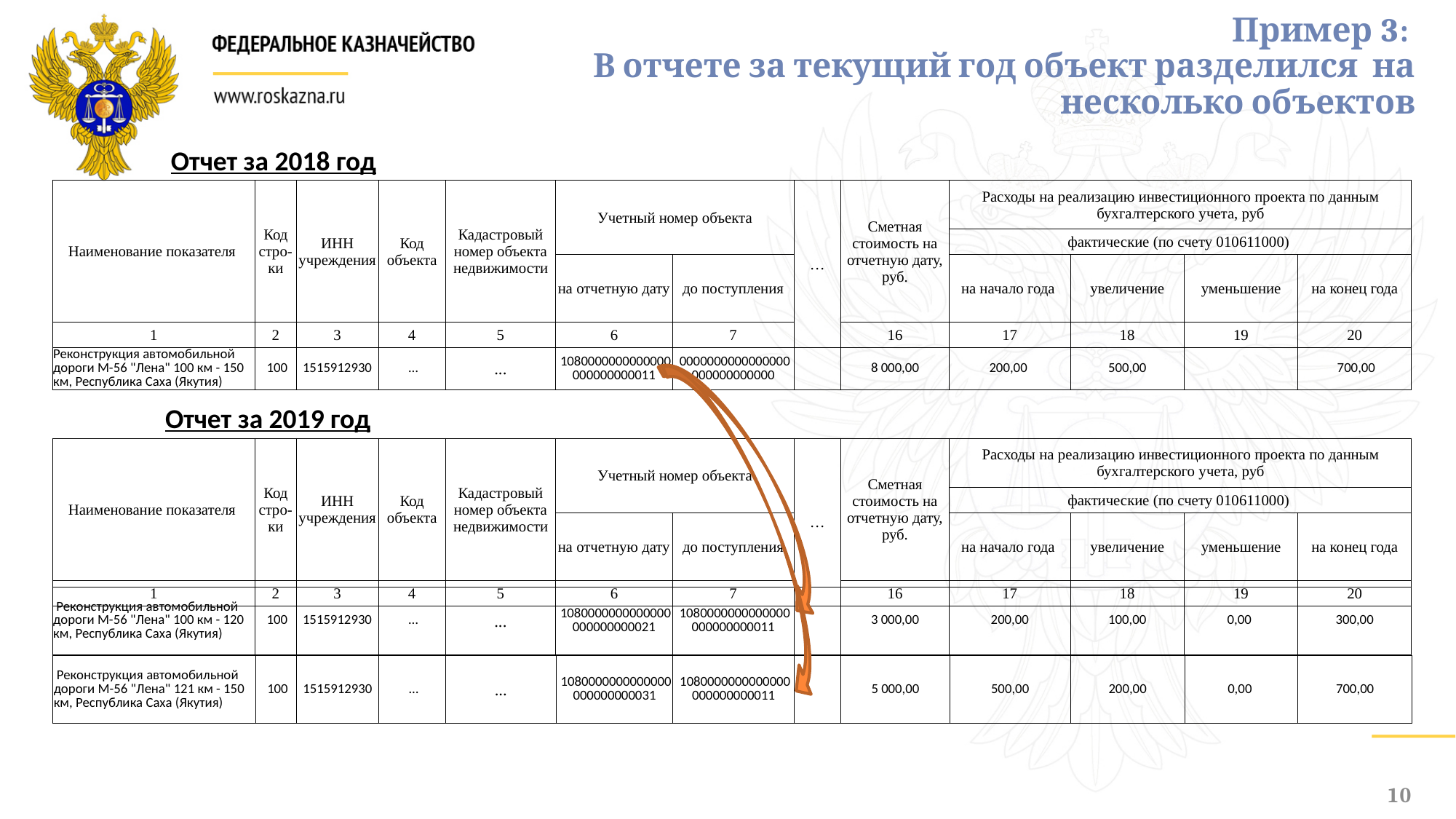

Пример 3:
В отчете за текущий год объект разделился  на несколько объектов
Отчет за 2018 год
| Наименование показателя | Код стро- ки | ИНН учреждения | Код объекта | Кадастровый номер объекта недвижимости | Учетный номер объекта |  | … | Сметная стоимость на отчетную дату, руб. | Расходы на реализацию инвестиционного проекта по данным бухгалтерского учета, руб |  |  |  |
| --- | --- | --- | --- | --- | --- | --- | --- | --- | --- | --- | --- | --- |
|  |  |  |  |  |  |  |  |  | фактические (по счету 010611000) |  |  |  |
|  |  |  |  |  | на отчетную дату | до поступления |  |  | на начало года | увеличение | уменьшение | на конец года |
| 1 | 2 | 3 | 4 | 5 | 6 | 7 |  | 16 | 17 | 18 | 19 | 20 |
| Реконструкция автомобильной дороги М-56 "Лена" 100 км - 150 км, Республика Саха (Якутия) | 100 | 1515912930 | … | ... | 1080000000000000000000000011 | 0000000000000000000000000000 |  | 8 000,00 | 200,00 | 500,00 |  | 700,00 |

Отчет за 2019 год
| Наименование показателя | Код стро- ки | ИНН учреждения | Код объекта | Кадастровый номер объекта недвижимости | Учетный номер объекта |  | … | Сметная стоимость на отчетную дату, руб. | Расходы на реализацию инвестиционного проекта по данным бухгалтерского учета, руб |  |  |  |
| --- | --- | --- | --- | --- | --- | --- | --- | --- | --- | --- | --- | --- |
|  |  |  |  |  |  |  |  |  | фактические (по счету 010611000) |  |  |  |
|  |  |  |  |  | на отчетную дату | до поступления |  |  | на начало года | увеличение | уменьшение | на конец года |
| 1 | 2 | 3 | 4 | 5 | 6 | 7 |  | 16 | 17 | 18 | 19 | 20 |
| Реконструкция автомобильной дороги М-56 "Лена" 100 км - 120 км, Республика Саха (Якутия) | 100 | 1515912930 | … | ... | 1080000000000000000000000021 | 1080000000000000000000000011 |  | 3 000,00 | 200,00 | 100,00 | 0,00 | 300,00 |
| --- | --- | --- | --- | --- | --- | --- | --- | --- | --- | --- | --- | --- |
| Реконструкция автомобильной дороги М-56 "Лена" 121 км - 150 км, Республика Саха (Якутия) | 100 | 1515912930 | … | ... | 1080000000000000000000000031 | 1080000000000000000000000011 |  | 5 000,00 | 500,00 | 200,00 | 0,00 | 700,00 |
| --- | --- | --- | --- | --- | --- | --- | --- | --- | --- | --- | --- | --- |
10